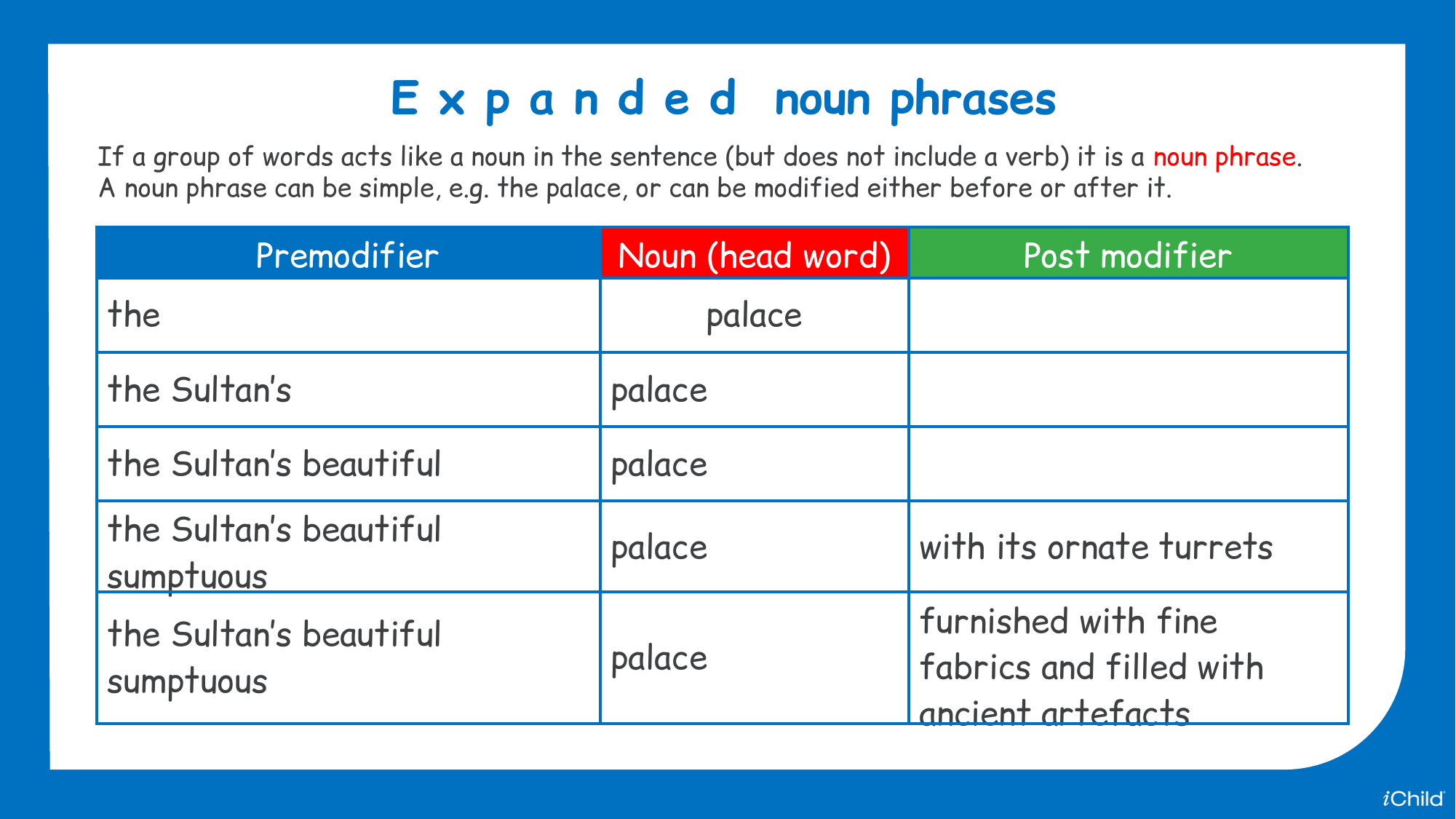

E x p a n d e d  noun phrases
If a group of words acts like a noun in the sentence (but does not include a verb) it is a noun phrase. A noun phrase can be simple, e.g. the palace, or can be modified either before or after it.
| Premodifier | Noun (head word) | Post modifier |
| --- | --- | --- |
| the | palace |  |
| the Sultan’s | palace |  |
| the Sultan’s beautiful | palace |  |
| the Sultan’s beautiful sumptuous | palace | with its ornate turrets |
| the Sultan’s beautiful sumptuous | palace | furnished with fine fabrics and filled with ancient artefacts |